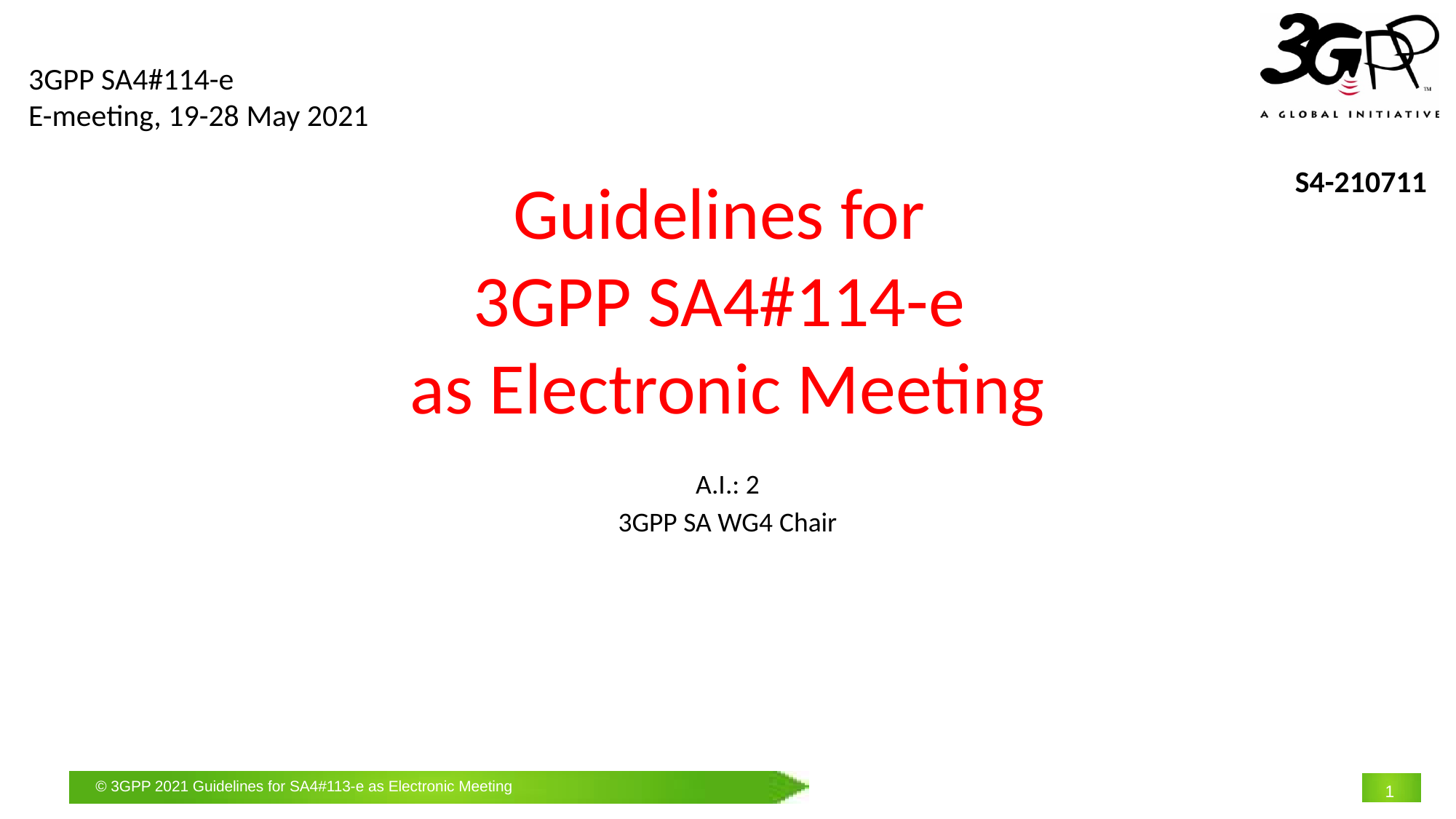

3GPP SA4#114-e
E-meeting, 19-28 May 2021
S4-210711
# Guidelines for 3GPP SA4#114-e as Electronic Meeting
A.I.: 2
3GPP SA WG4 Chair
1